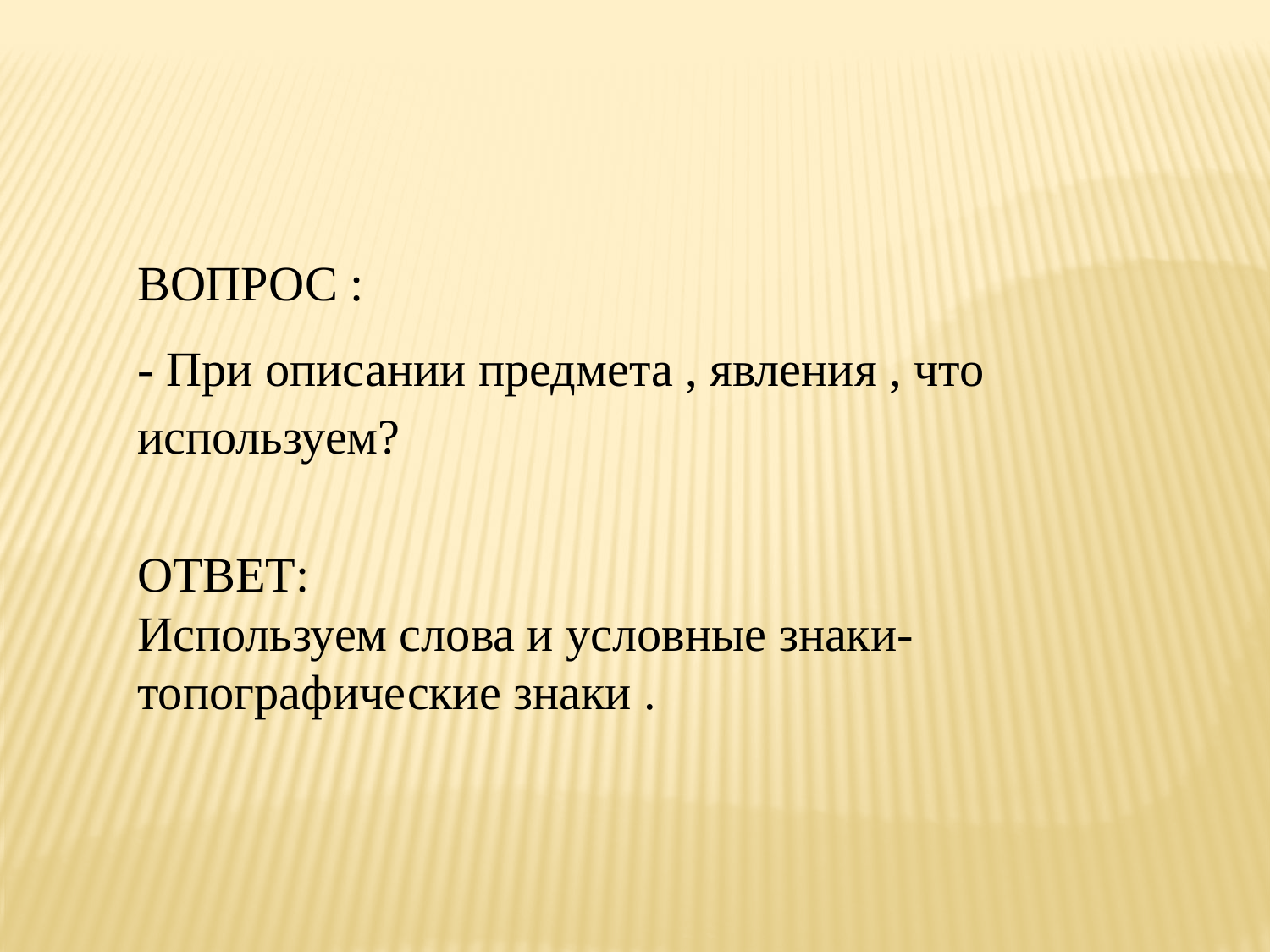

ВОПРОС :
- При описании предмета , явления , что используем?
ОТВЕТ:
Используем слова и условные знаки- топографические знаки .